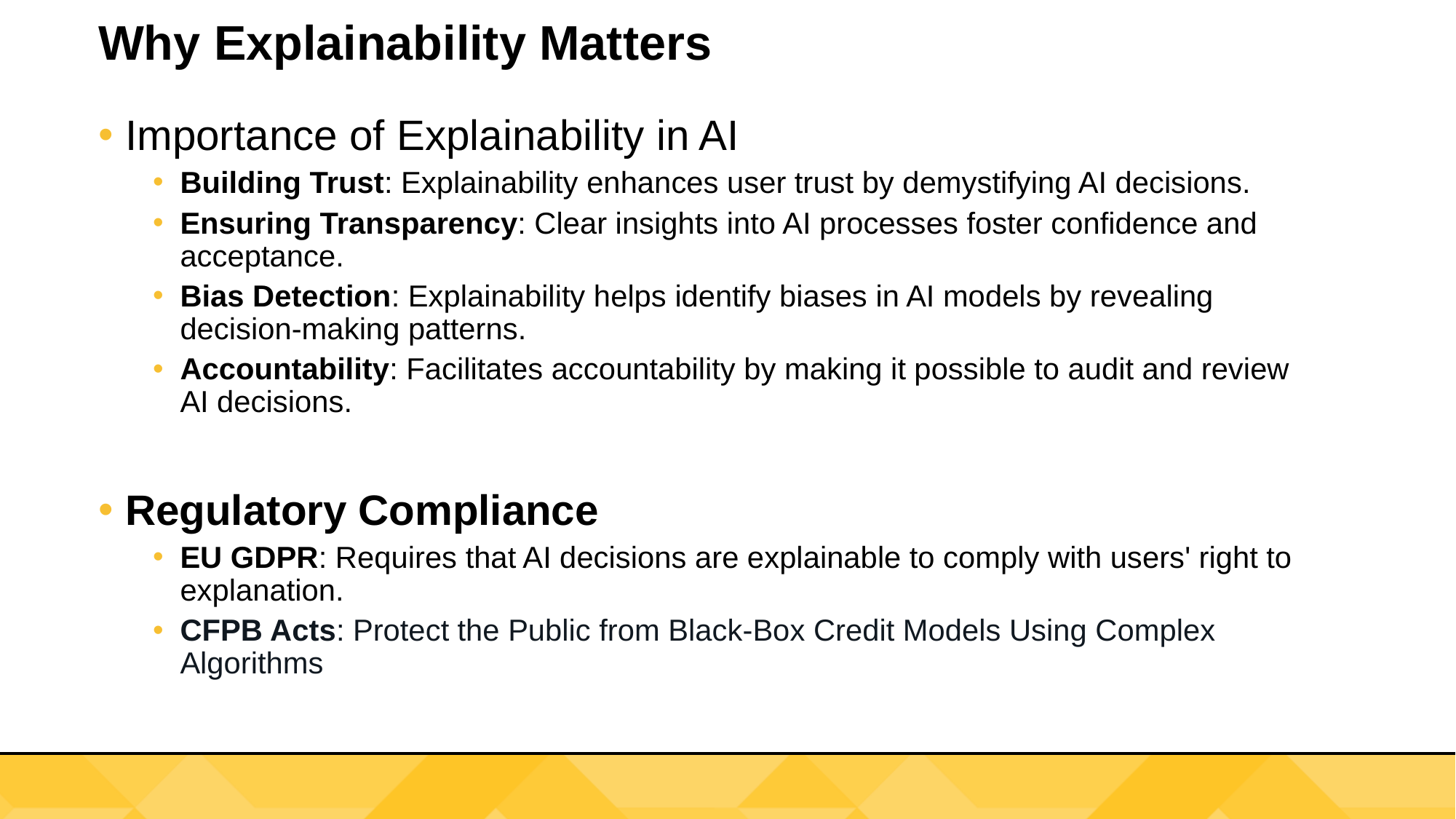

# Why Explainability Matters
Importance of Explainability in AI
Building Trust: Explainability enhances user trust by demystifying AI decisions.
Ensuring Transparency: Clear insights into AI processes foster confidence and acceptance.
Bias Detection: Explainability helps identify biases in AI models by revealing decision-making patterns.
Accountability: Facilitates accountability by making it possible to audit and review AI decisions.

Regulatory Compliance
EU GDPR: Requires that AI decisions are explainable to comply with users' right to explanation.
CFPB Acts: Protect the Public from Black-Box Credit Models Using Complex Algorithms